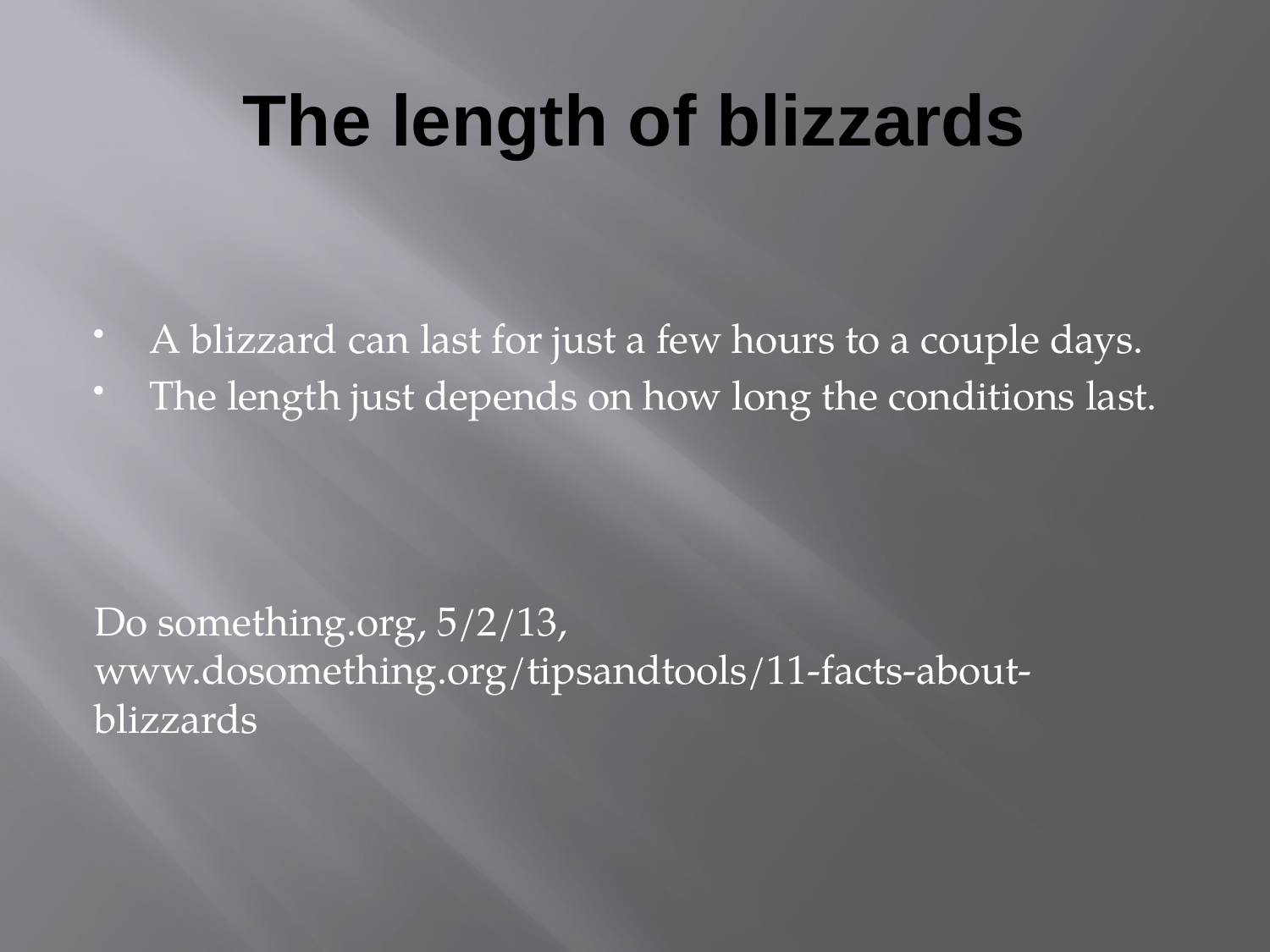

# The length of blizzards
A blizzard can last for just a few hours to a couple days.
The length just depends on how long the conditions last.

Do something.org, 5/2/13, www.dosomething.org/tipsandtools/11-facts-about-blizzards